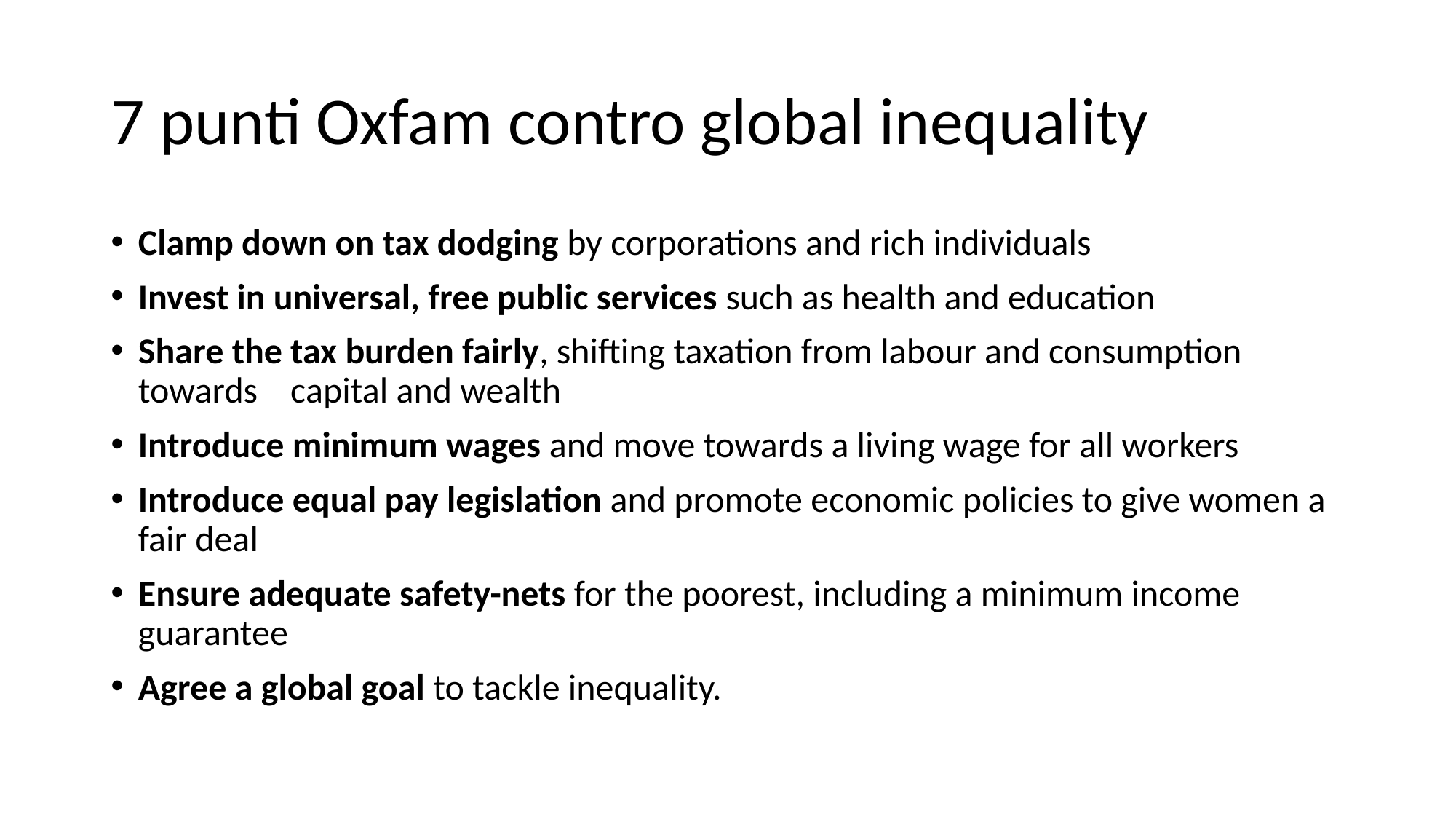

# 7 punti Oxfam contro global inequality
Clamp down on tax dodging by corporations and rich individuals
Invest in universal, free public services such as health and education
Share the tax burden fairly, shifting taxation from labour and consumption towards    capital and wealth
Introduce minimum wages and move towards a living wage for all workers
Introduce equal pay legislation and promote economic policies to give women a fair deal
Ensure adequate safety-nets for the poorest, including a minimum income guarantee
Agree a global goal to tackle inequality.